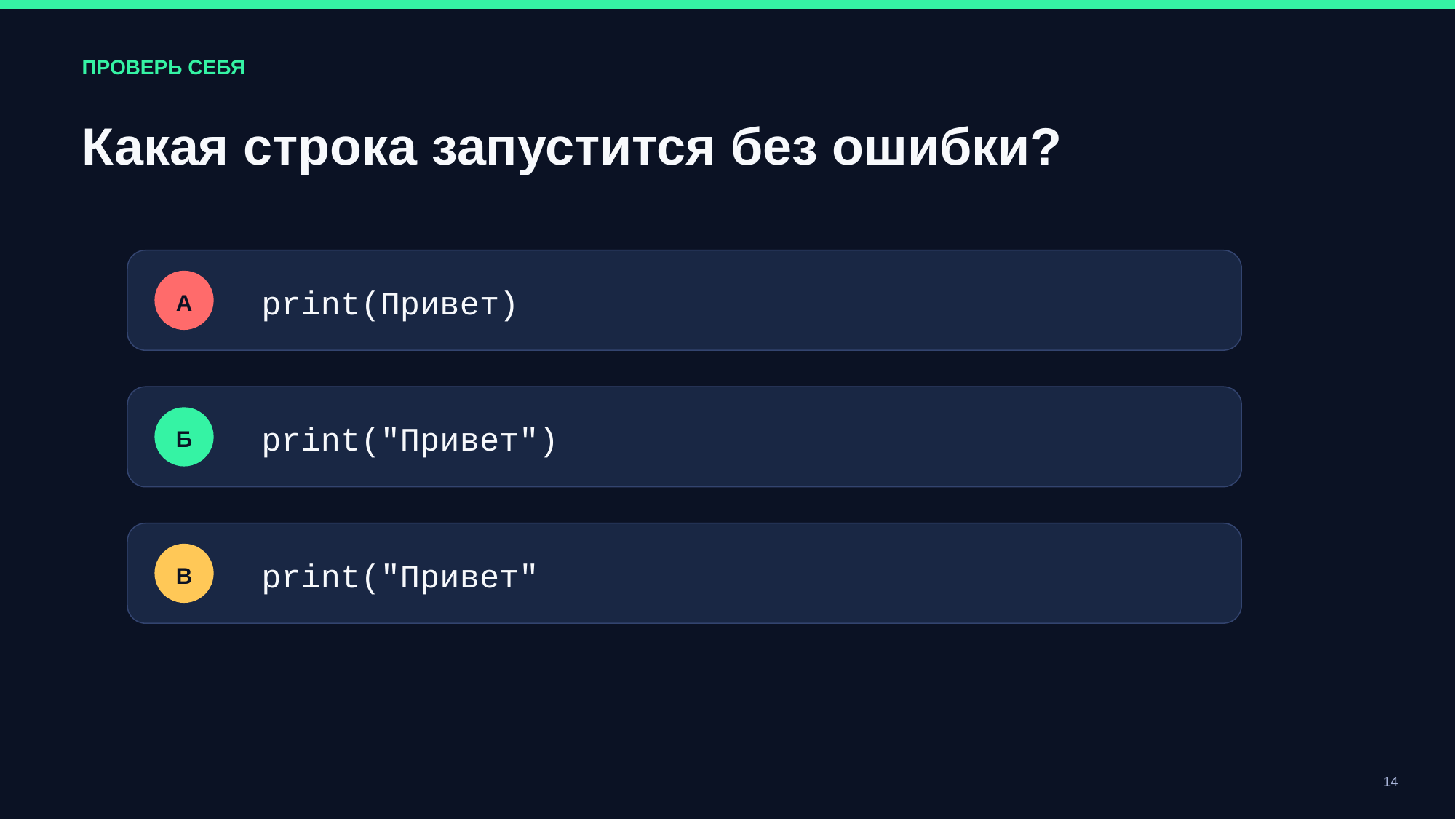

ПРОВЕРЬ СЕБЯ
Какая строка запустится без ошибки?

print(Привет)

A

print("Привет")

Б

print("Привет"

В
14